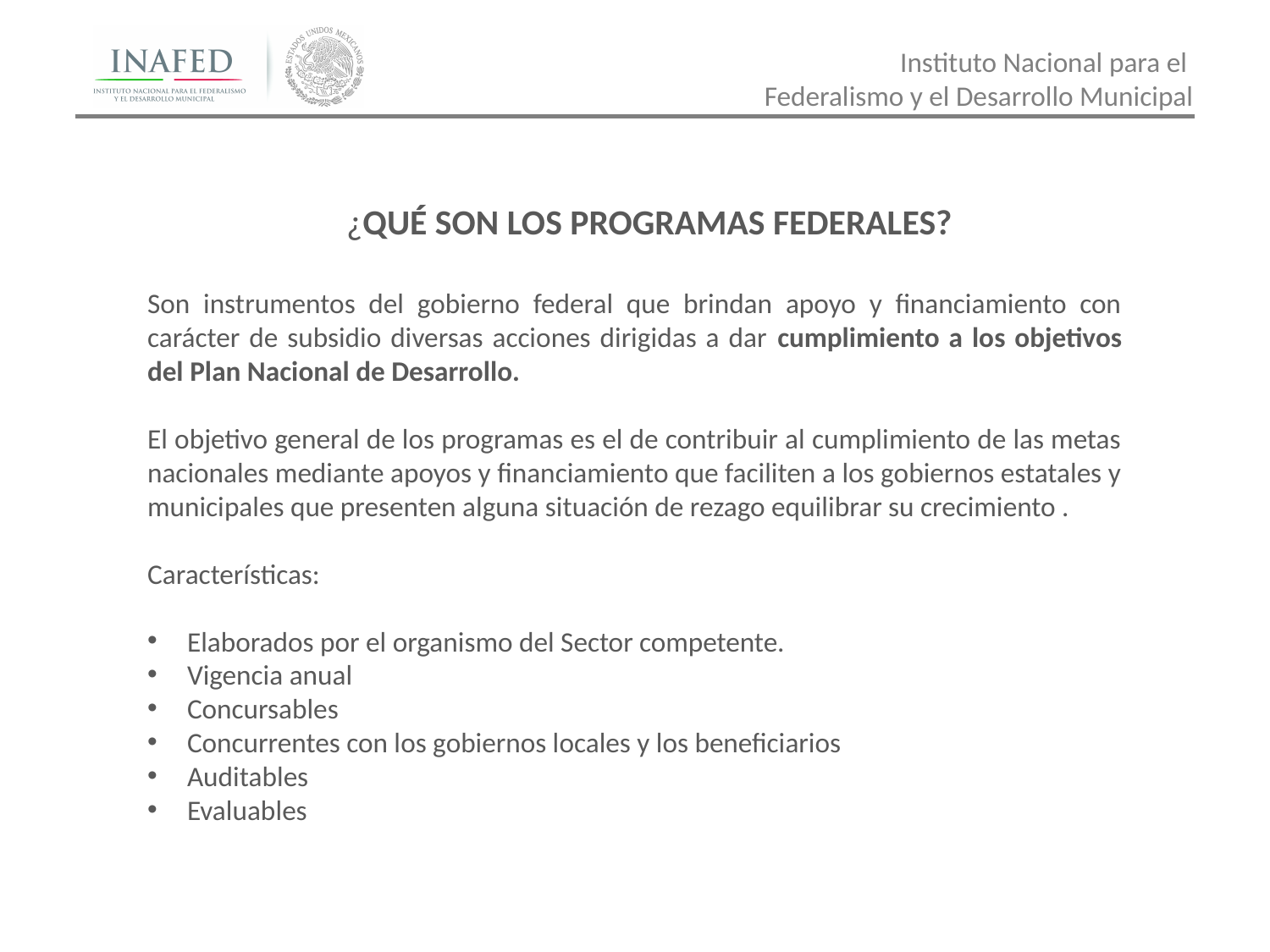

¿QUÉ SON LOS PROGRAMAS FEDERALES?

Son instrumentos del gobierno federal que brindan apoyo y financiamiento con carácter de subsidio diversas acciones dirigidas a dar cumplimiento a los objetivos del Plan Nacional de Desarrollo.

El objetivo general de los programas es el de contribuir al cumplimiento de las metas nacionales mediante apoyos y financiamiento que faciliten a los gobiernos estatales y municipales que presenten alguna situación de rezago equilibrar su crecimiento .

Características:

Elaborados por el organismo del Sector competente.
Vigencia anual
Concursables
Concurrentes con los gobiernos locales y los beneficiarios
Auditables
Evaluables